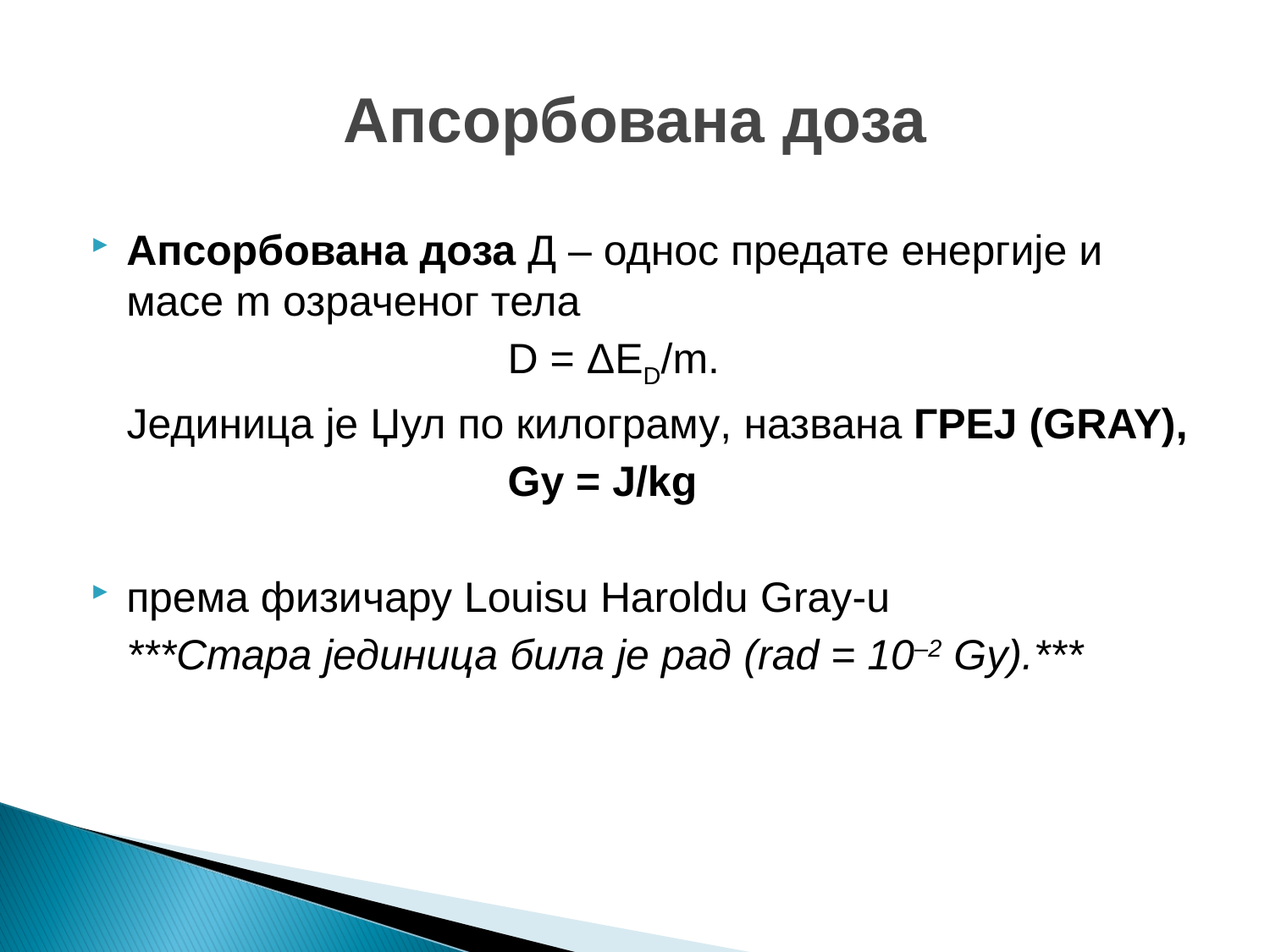

# Апсорбована доза

Апсорбована доза Д – однос предате енергије и масе m озраченог тела
				D = ΔED/m.
	Јединица је Џул по килограму, названа ГРЕЈ (GRAY),
				Gy = J/kg

према физичару Louisu Haroldu Gray-u
	***Стара јединица била је рад (rad = 10–2 Gy).***